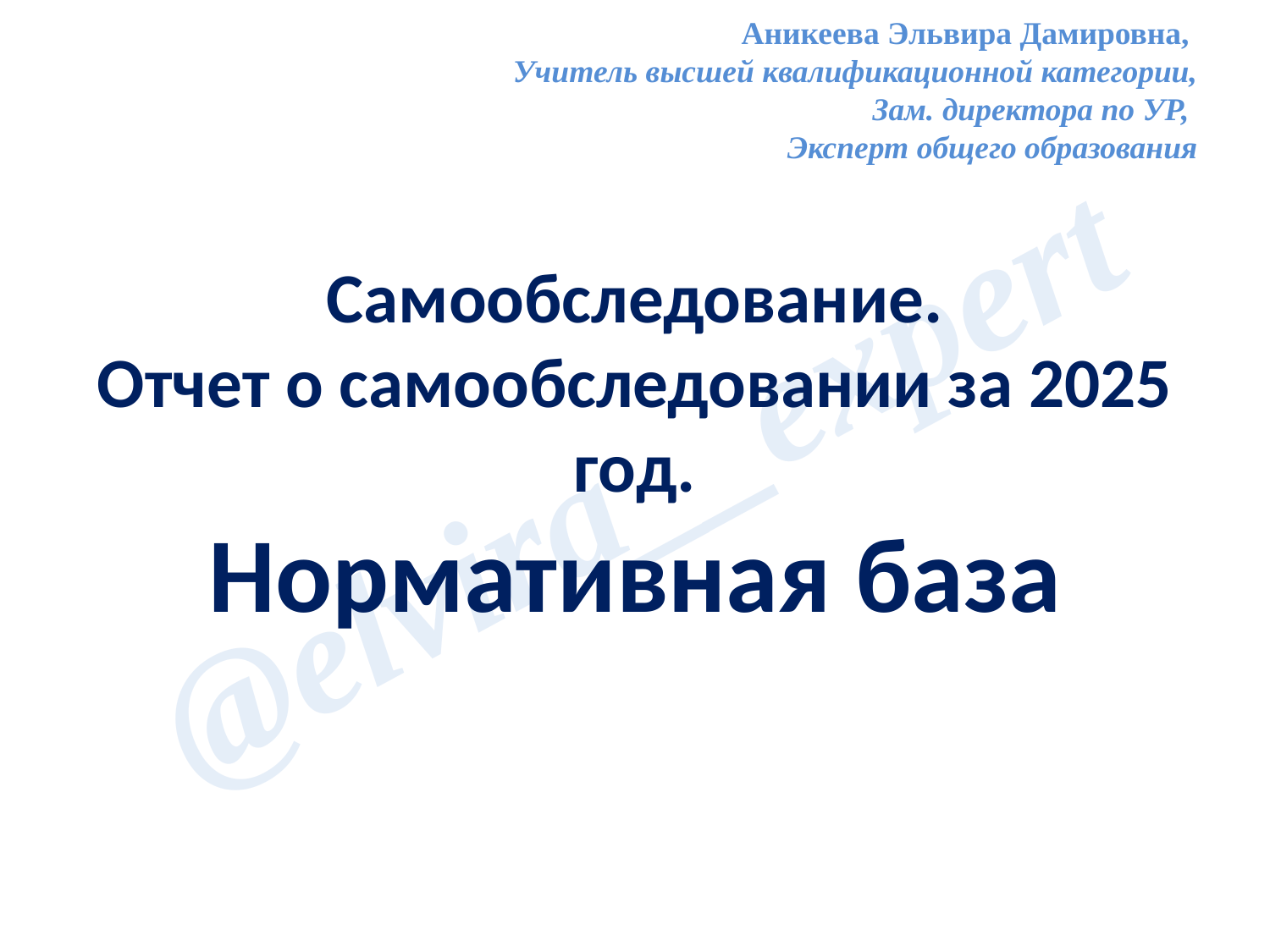

Аникеева Эльвира Дамировна,
Учитель высшей квалификационной категории,
Зам. директора по УР,
Эксперт общего образования

Самообследование.
Отчет о самообследовании за 2025 год.
Нормативная база